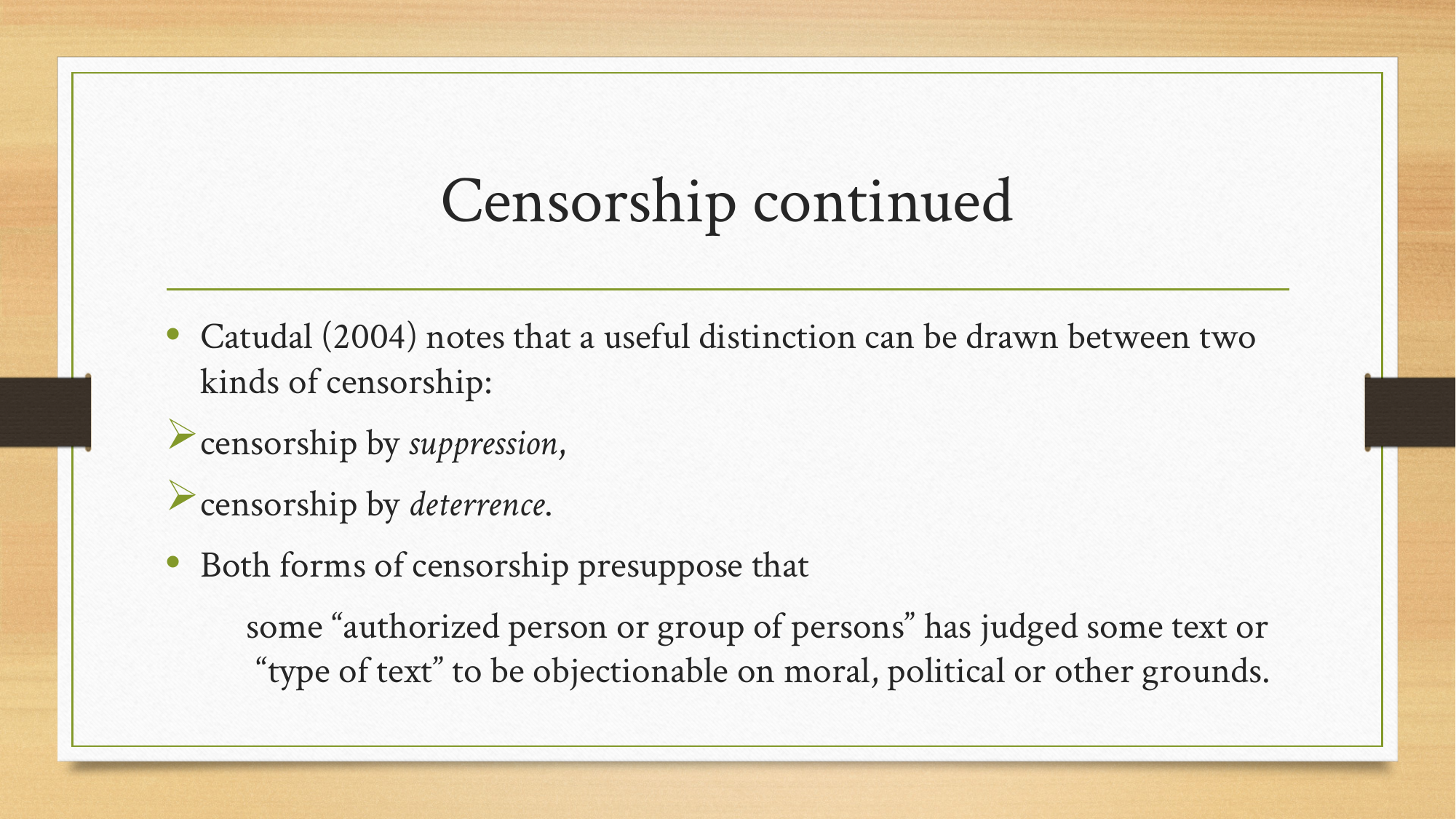

# Censorship continued
Catudal (2004) notes that a useful distinction can be drawn between two kinds of censorship:
censorship by suppression,
censorship by deterrence.
Both forms of censorship presuppose that
   some “authorized person or group of persons” has judged some text or “type of text” to be objectionable on moral, political or other grounds.